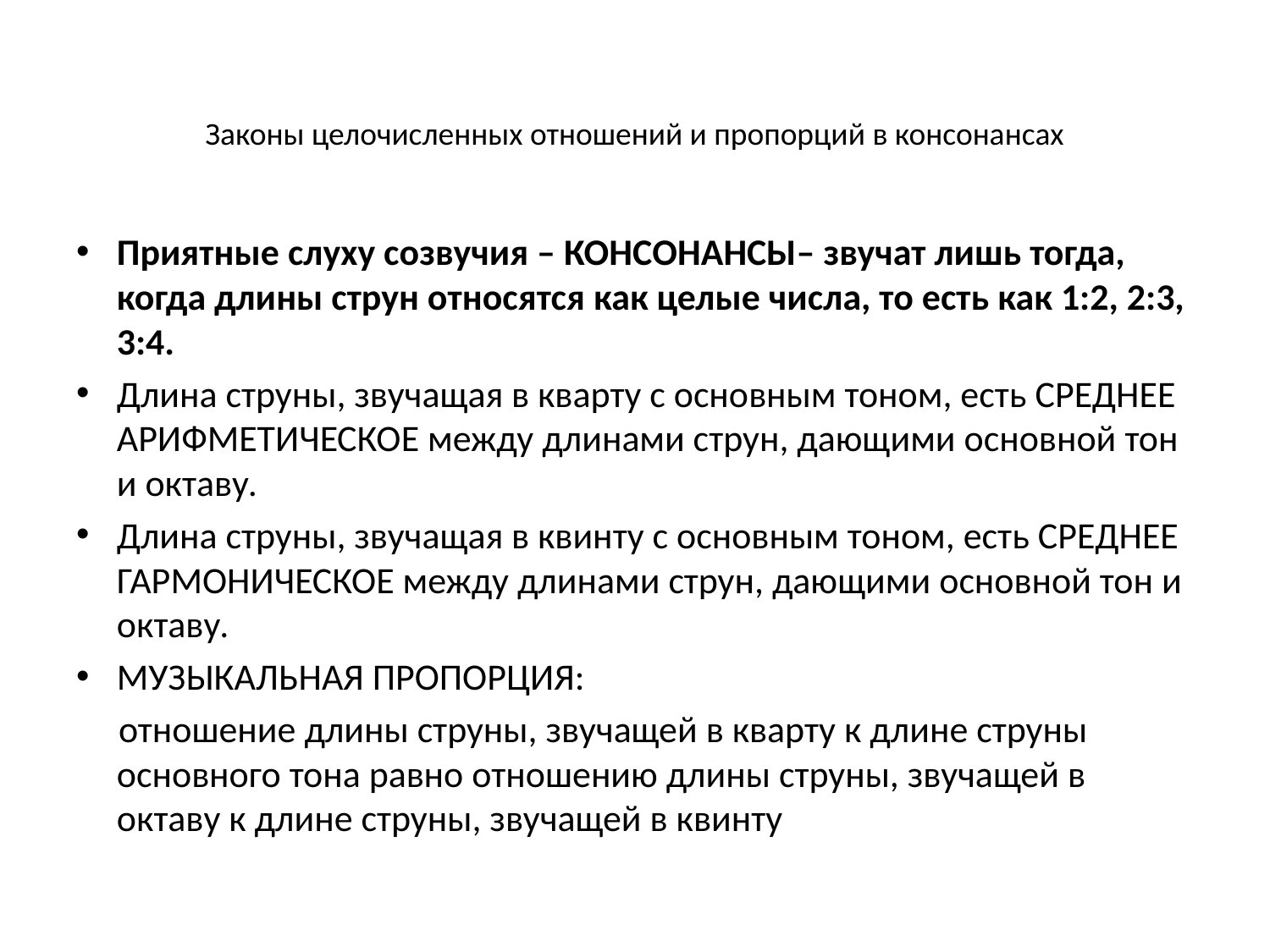

# Законы целочисленных отношений и пропорций в консонансах
Приятные слуху созвучия – КОНСОНАНСЫ– звучат лишь тогда, когда длины струн относятся как целые числа, то есть как 1:2, 2:3, 3:4.
Длина струны, звучащая в кварту с основным тоном, есть СРЕДНЕЕ АРИФМЕТИЧЕСКОЕ между длинами струн, дающими основной тон и октаву.
Длина струны, звучащая в квинту с основным тоном, есть СРЕДНЕЕ  ГАРМОНИЧЕСКОЕ между длинами струн, дающими основной тон и октаву.
МУЗЫКАЛЬНАЯ ПРОПОРЦИЯ:
     отношение длины струны, звучащей в кварту к длине струны основного тона равно отношению длины струны, звучащей в октаву к длине струны, звучащей в квинту